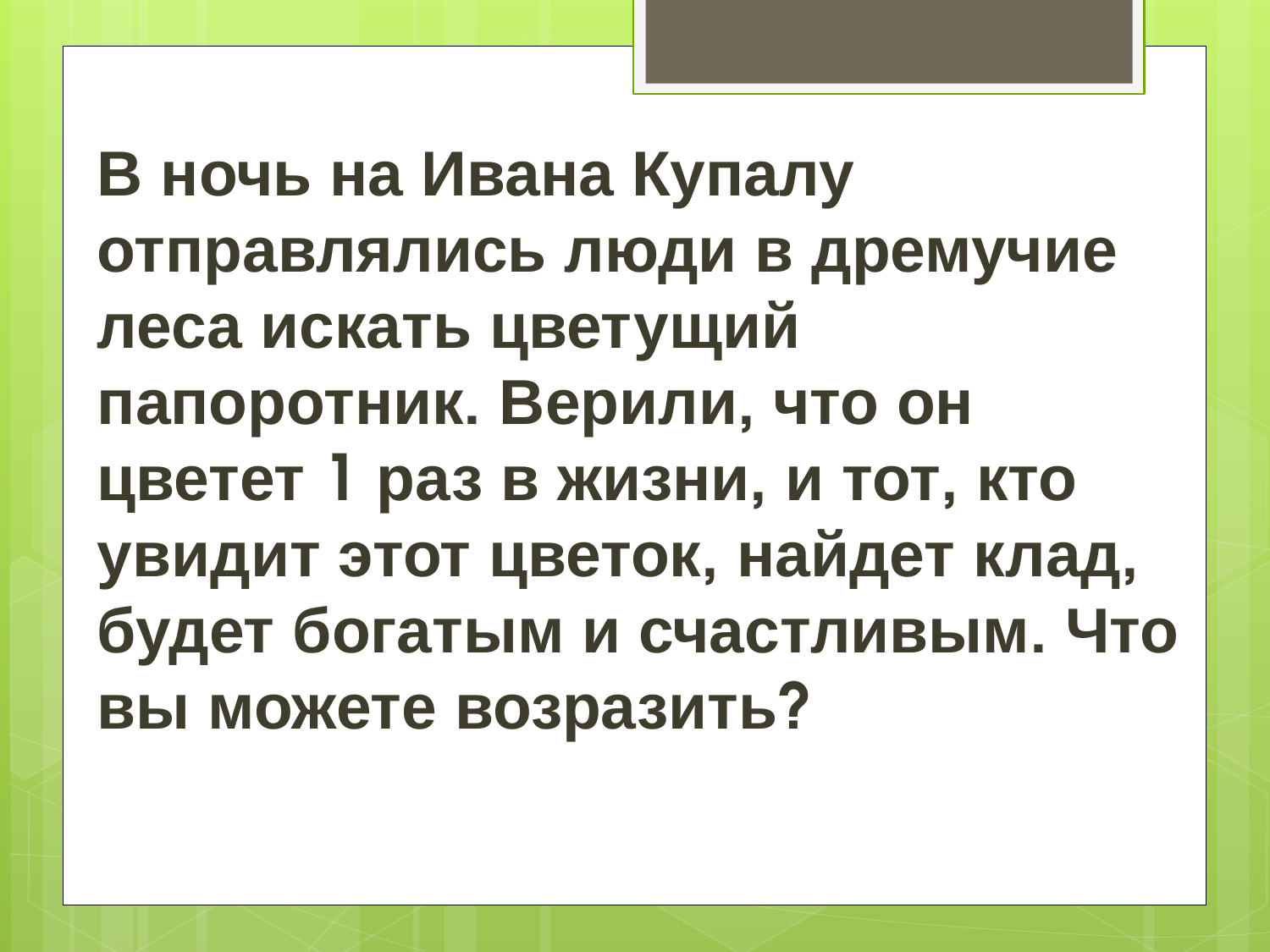

В ночь на Ивана Купалу отправлялись люди в дремучие леса искать цветущий папоротник. Верили, что он цветет 1 раз в жизни, и тот, кто увидит этот цветок, найдет клад, будет богатым и счастливым. Что вы можете возразить?